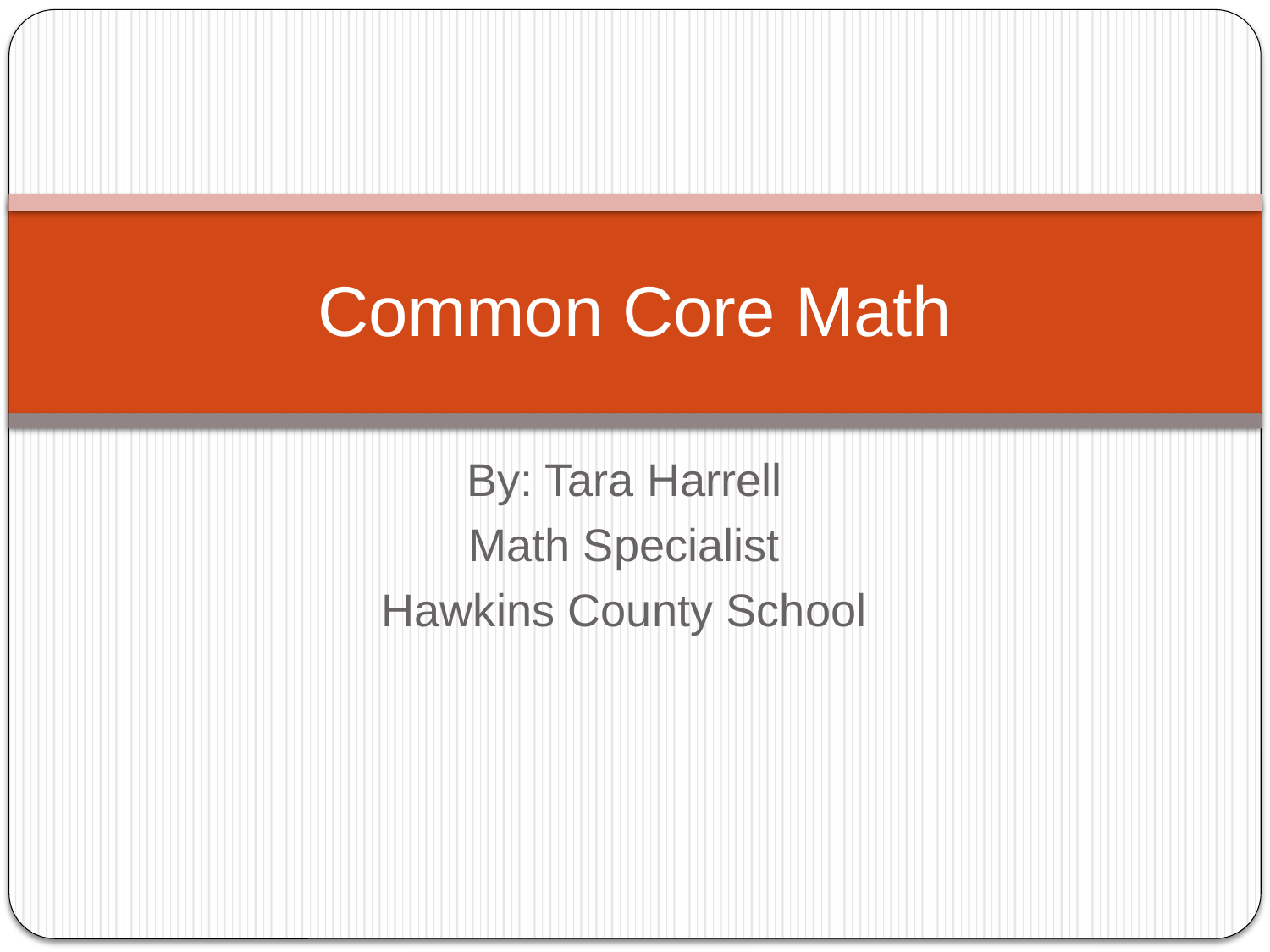

# Common Core Math
By: Tara Harrell
Math Specialist
Hawkins County School